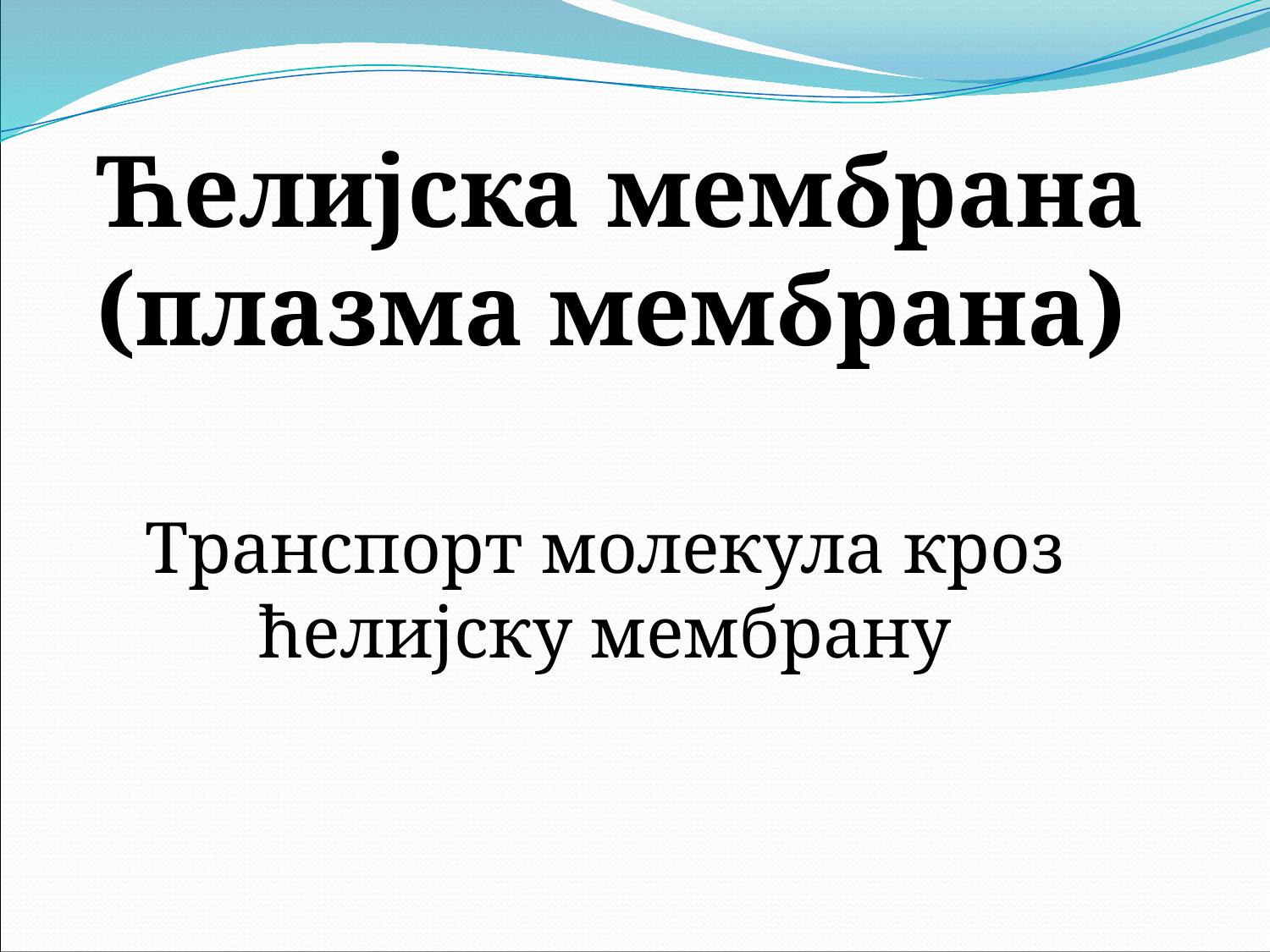

# Ћелијска мембрана (плазма мембрана)
Транспорт молекула кроз ћелијску мембрану